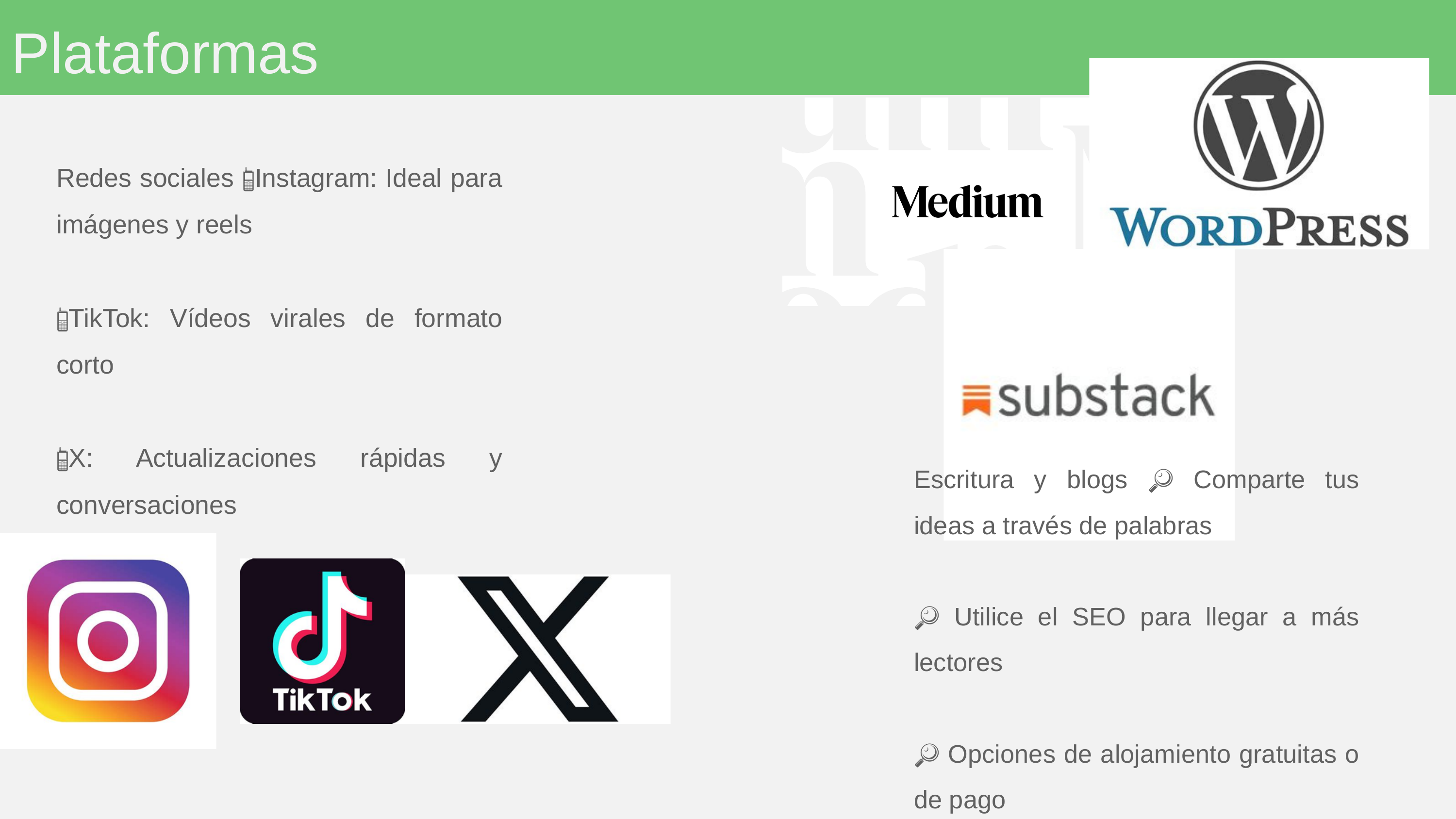

Plataformas

Redes sociales 📱Instagram: Ideal para imágenes y reels

📱TikTok: Vídeos virales de formato corto

📱X: Actualizaciones rápidas y conversaciones

Escritura y blogs 🔎 Comparte tus ideas a través de palabras

🔎 Utilice el SEO para llegar a más lectores

🔎 Opciones de alojamiento gratuitas o de pago